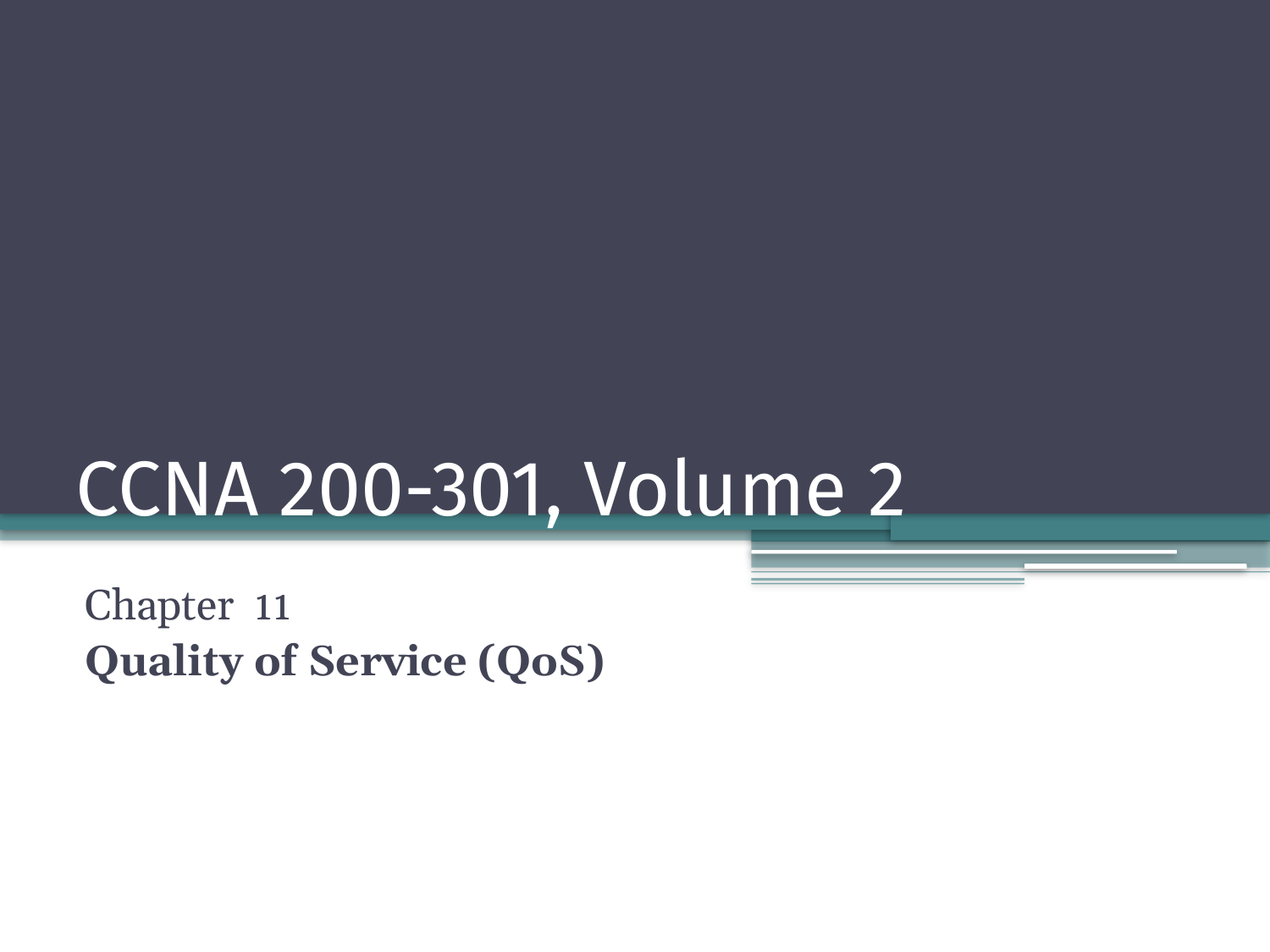

# CCNA 200-301, Volume 2
Chapter  11
Quality of Service (QoS)